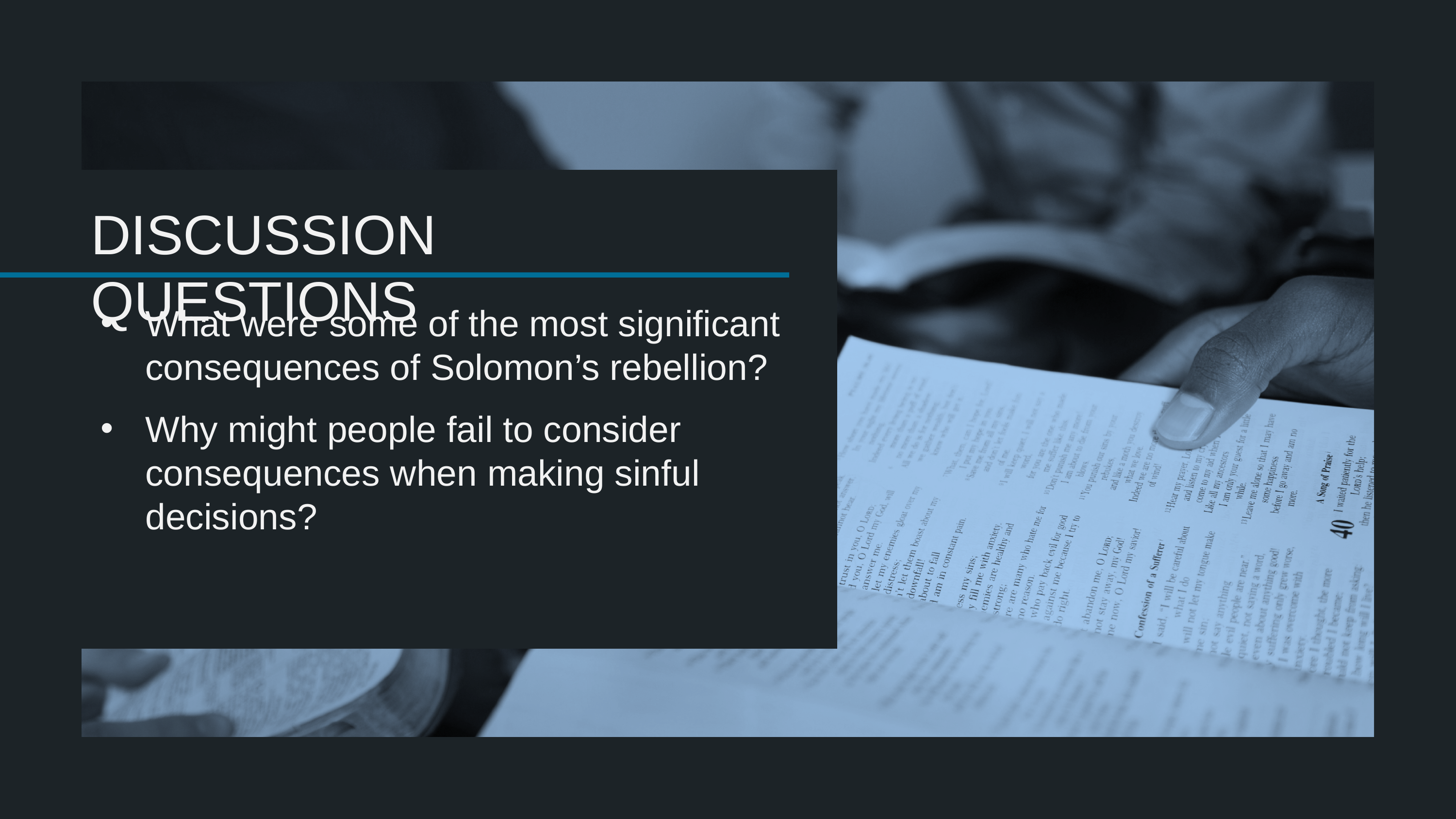

What were some of the most significant consequences of Solomon’s rebellion?
Why might people fail to consider consequences when making sinful decisions?